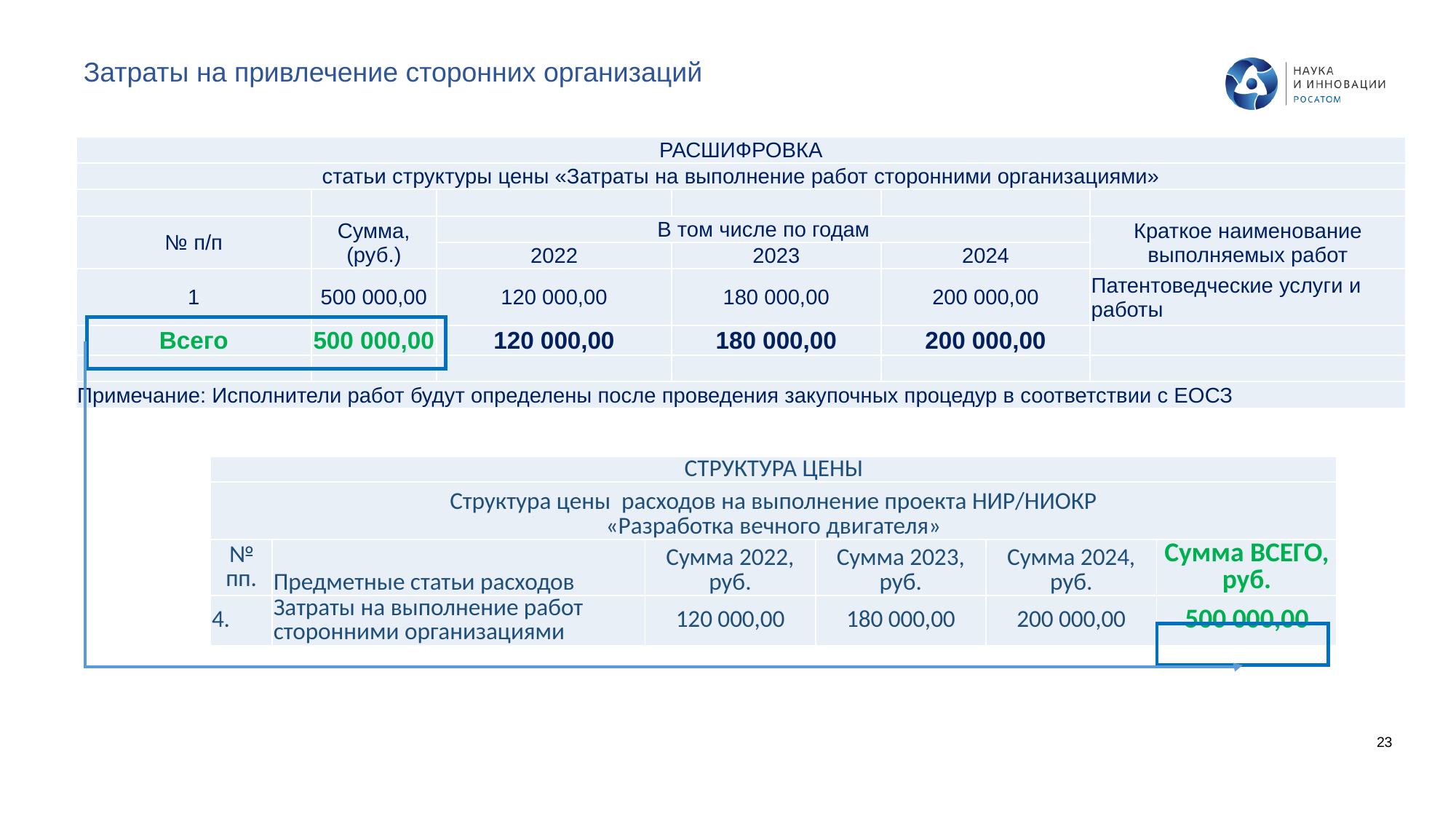

Затраты на привлечение сторонних организаций
| РАСШИФРОВКА |  |  |  |  |  |
| --- | --- | --- | --- | --- | --- |
| статьи структуры цены «Затраты на выполнение работ сторонними организациями» |  |  |  |  |  |
|  |  |  |  |  |  |
| № п/п | Сумма, (руб.) | В том числе по годам |  |  | Краткое наименование выполняемых работ |
|  |  | 2022 | 2023 | 2024 |  |
| 1 | 500 000,00 | 120 000,00 | 180 000,00 | 200 000,00 | Патентоведческие услуги и работы |
| Всего | 500 000,00 | 120 000,00 | 180 000,00 | 200 000,00 |  |
|  |  |  |  |  |  |
| Примечание: Исполнители работ будут определены после проведения закупочных процедур в соответствии с ЕОСЗ |  |  |  |  |  |

| СТРУКТУРА ЦЕНЫ |  |  |  |  |  |
| --- | --- | --- | --- | --- | --- |
| Структура цены расходов на выполнение проекта НИР/НИОКР «Разработка вечного двигателя» |  |  |  |  |  |
| № пп. | Предметные статьи расходов | Сумма 2022, руб. | Сумма 2023, руб. | Сумма 2024, руб. | Сумма ВСЕГО, руб. |
| 4. | Затраты на выполнение работ сторонними организациями | 120 000,00 | 180 000,00 | 200 000,00 | 500 000,00 |